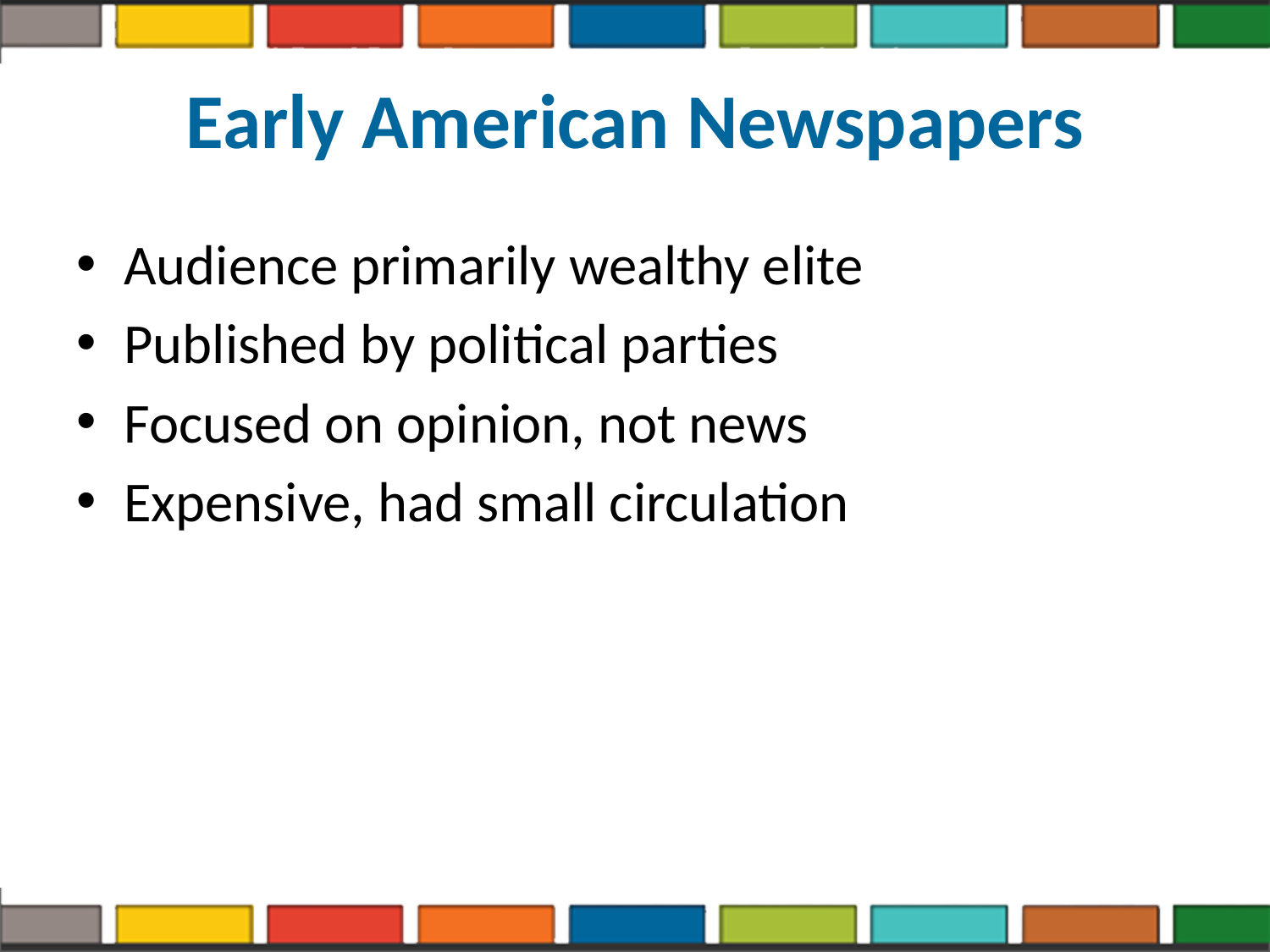

# Early American Newspapers
Audience primarily wealthy elite
Published by political parties
Focused on opinion, not news
Expensive, had small circulation